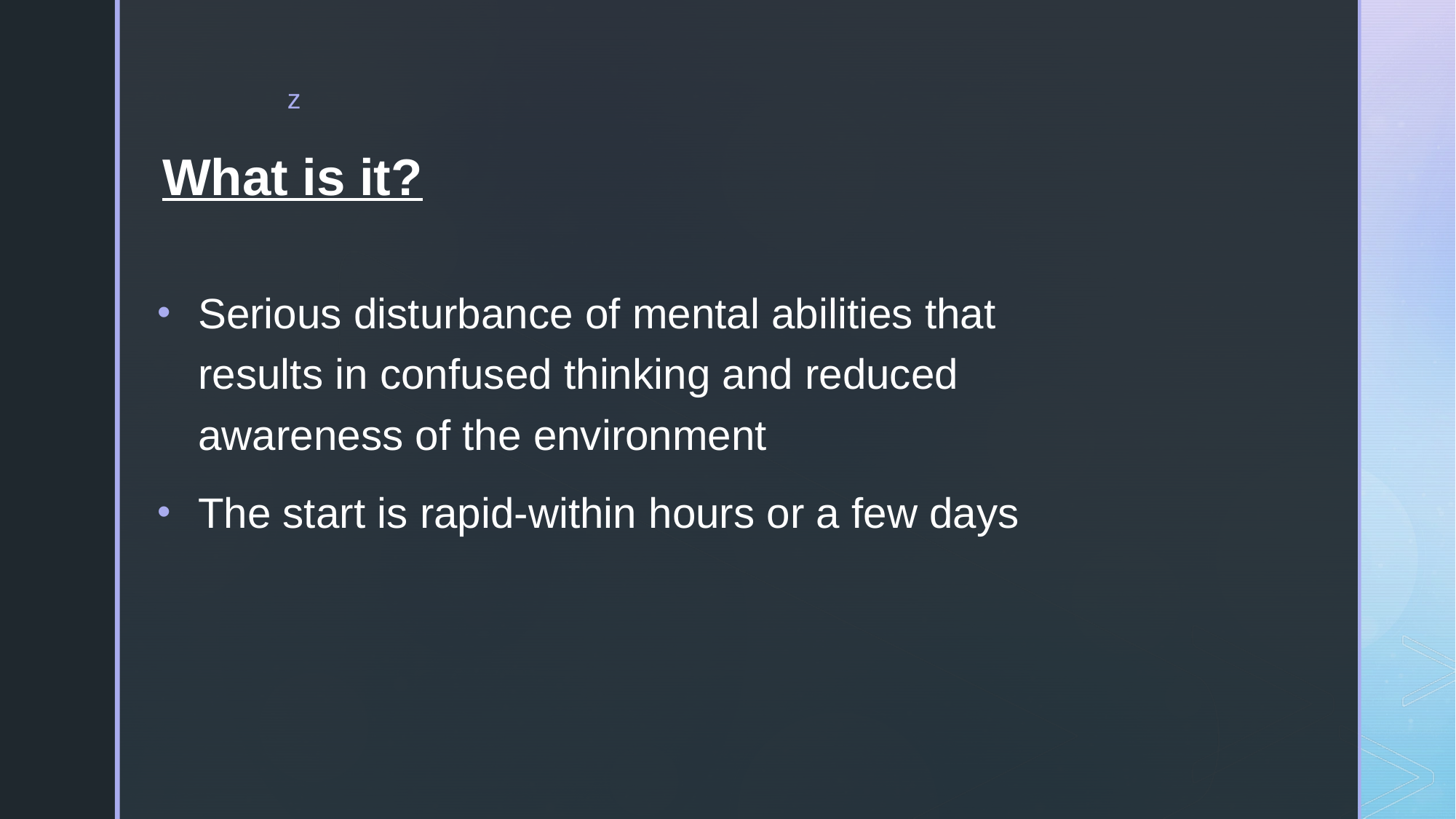

# What is it?
Serious disturbance of mental abilities that results in confused thinking and reduced awareness of the environment
The start is rapid-within hours or a few days